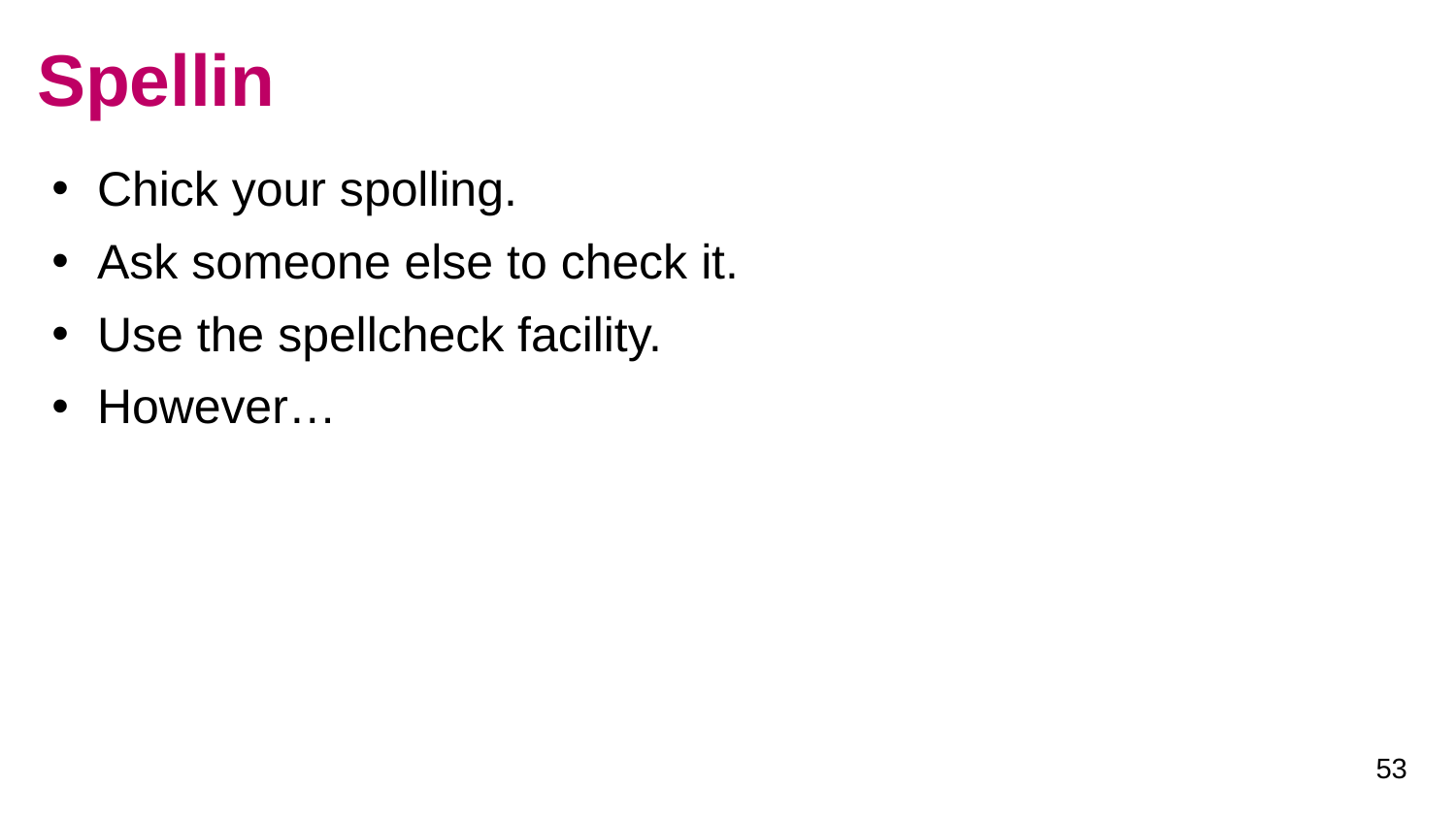

# Spellin
Chick your spolling.
Ask someone else to check it.
Use the spellcheck facility.
However…

53